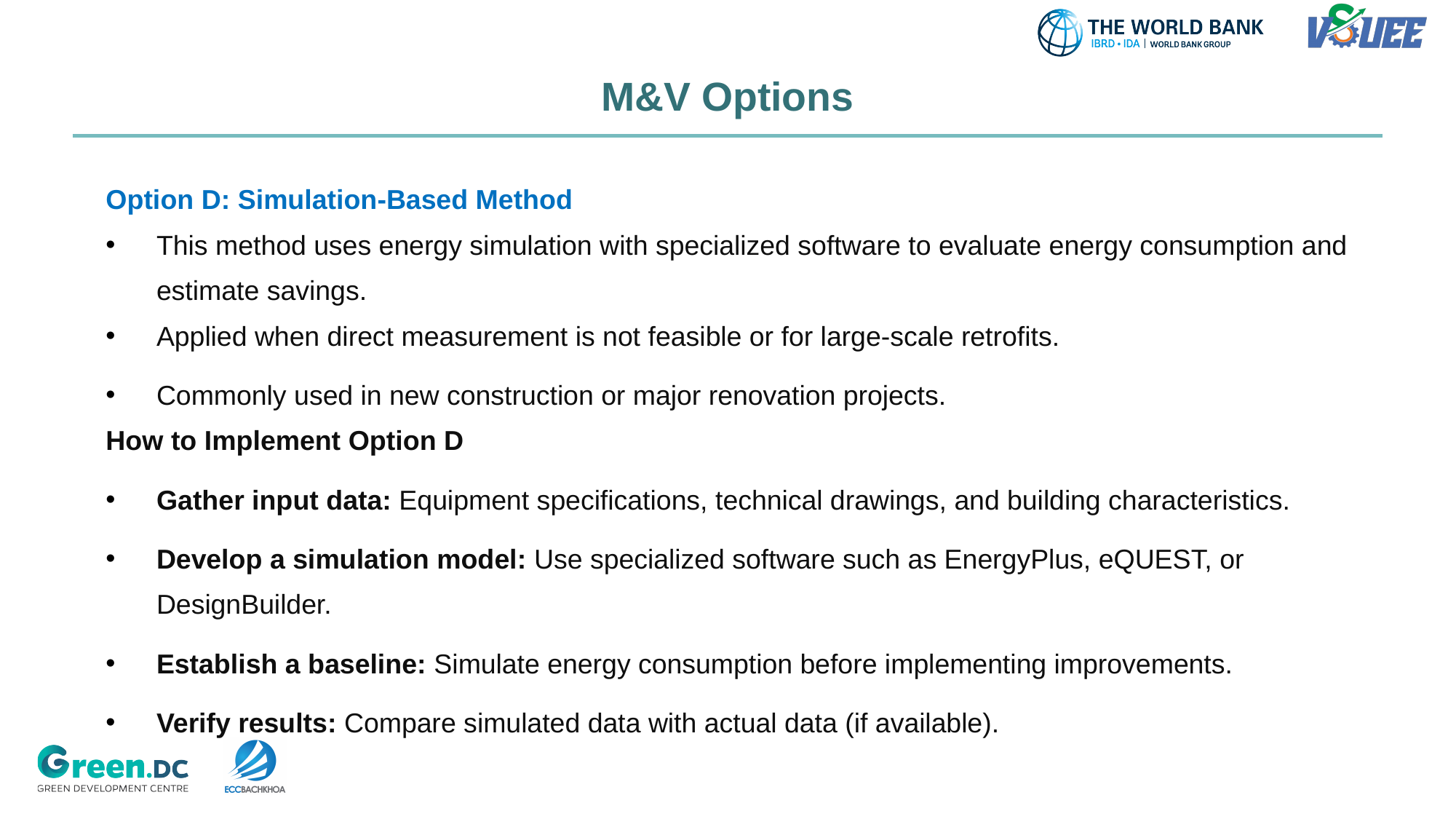

# M&V Options
Option D: Simulation-Based Method
This method uses energy simulation with specialized software to evaluate energy consumption and estimate savings.
Applied when direct measurement is not feasible or for large-scale retrofits.
Commonly used in new construction or major renovation projects.
How to Implement Option D
Gather input data: Equipment specifications, technical drawings, and building characteristics.
Develop a simulation model: Use specialized software such as EnergyPlus, eQUEST, or DesignBuilder.
Establish a baseline: Simulate energy consumption before implementing improvements.
Verify results: Compare simulated data with actual data (if available).